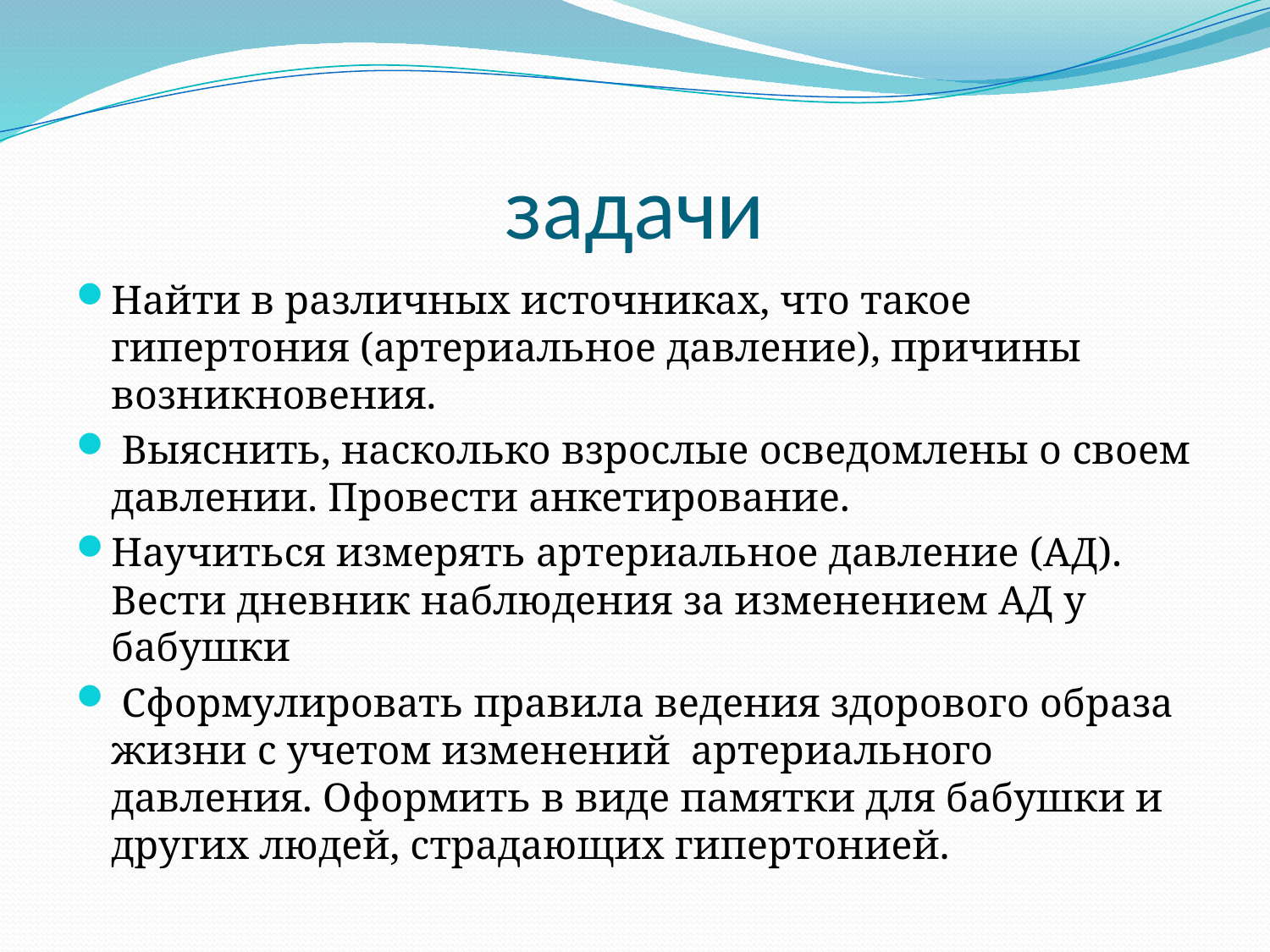

# задачи
Найти в различных источниках, что такое гипертония (артериальное давление), причины возникновения.
 Выяснить, насколько взрослые осведомлены о своем давлении. Провести анкетирование.
Научиться измерять артериальное давление (АД). Вести дневник наблюдения за изменением АД у бабушки
 Сформулировать правила ведения здорового образа жизни с учетом изменений  артериального давления. Оформить в виде памятки для бабушки и других людей, страдающих гипертонией.